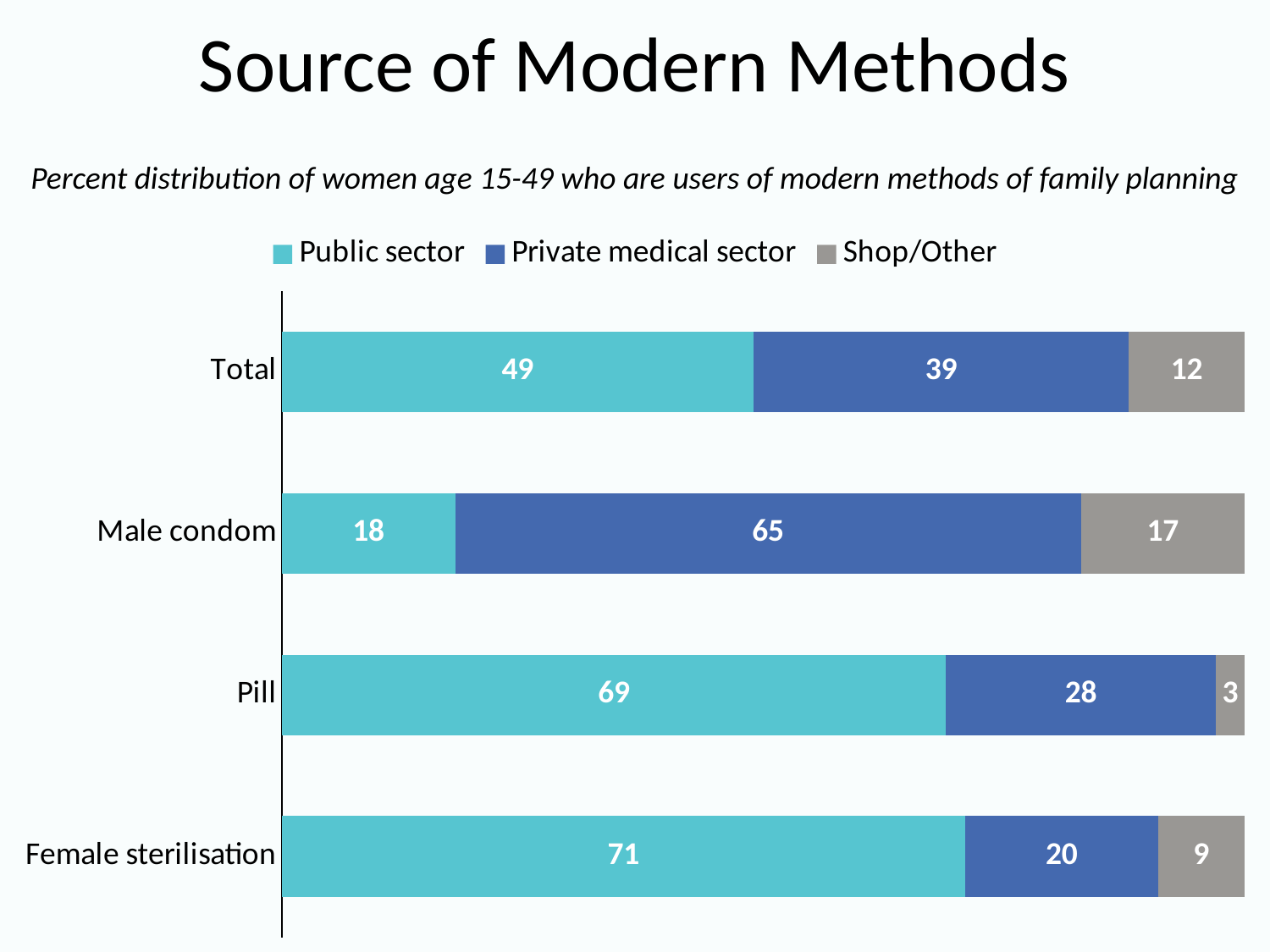

# Source of Modern Methods
Percent distribution of women age 15-49 who are users of modern methods of family planning

### Chart

| Category | Public sector | Private medical sector | Shop/Other |
|---|---|---|---|
| Female sterilisation | 71.0 | 20.0 | 9.0 |
| Pill | 69.0 | 28.0 | 3.0 |
| Male condom | 18.0 | 65.0 | 17.0 |
| Total | 49.0 | 39.0 | 12.0 |